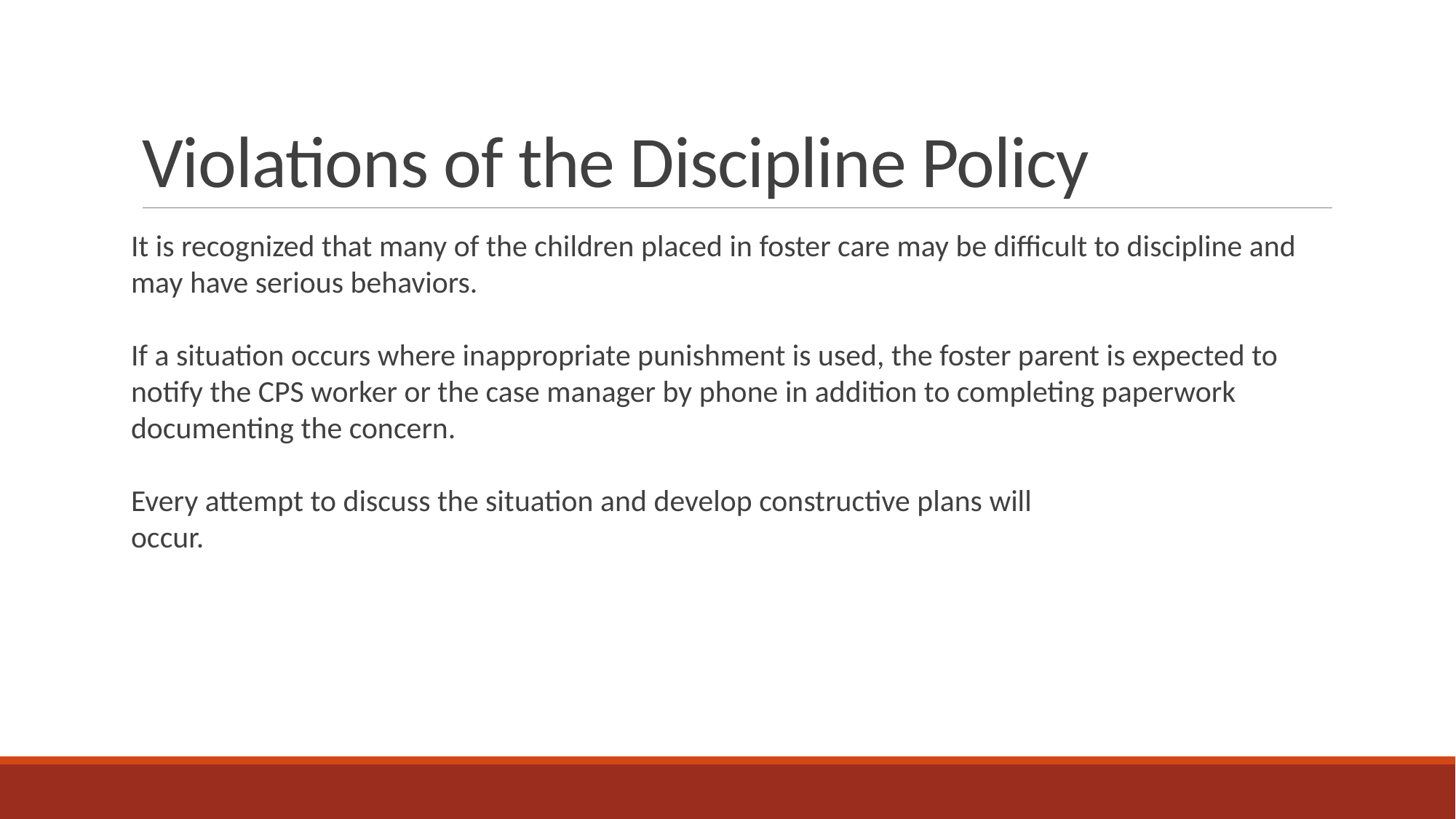

# Violations of the Discipline Policy
It is recognized that many of the children placed in foster care may be difficult to discipline and may have serious behaviors.

If a situation occurs where inappropriate punishment is used, the foster parent is expected to notify the CPS worker or the case manager by phone in addition to completing paperwork documenting the concern.

Every attempt to discuss the situation and develop constructive plans will
occur.